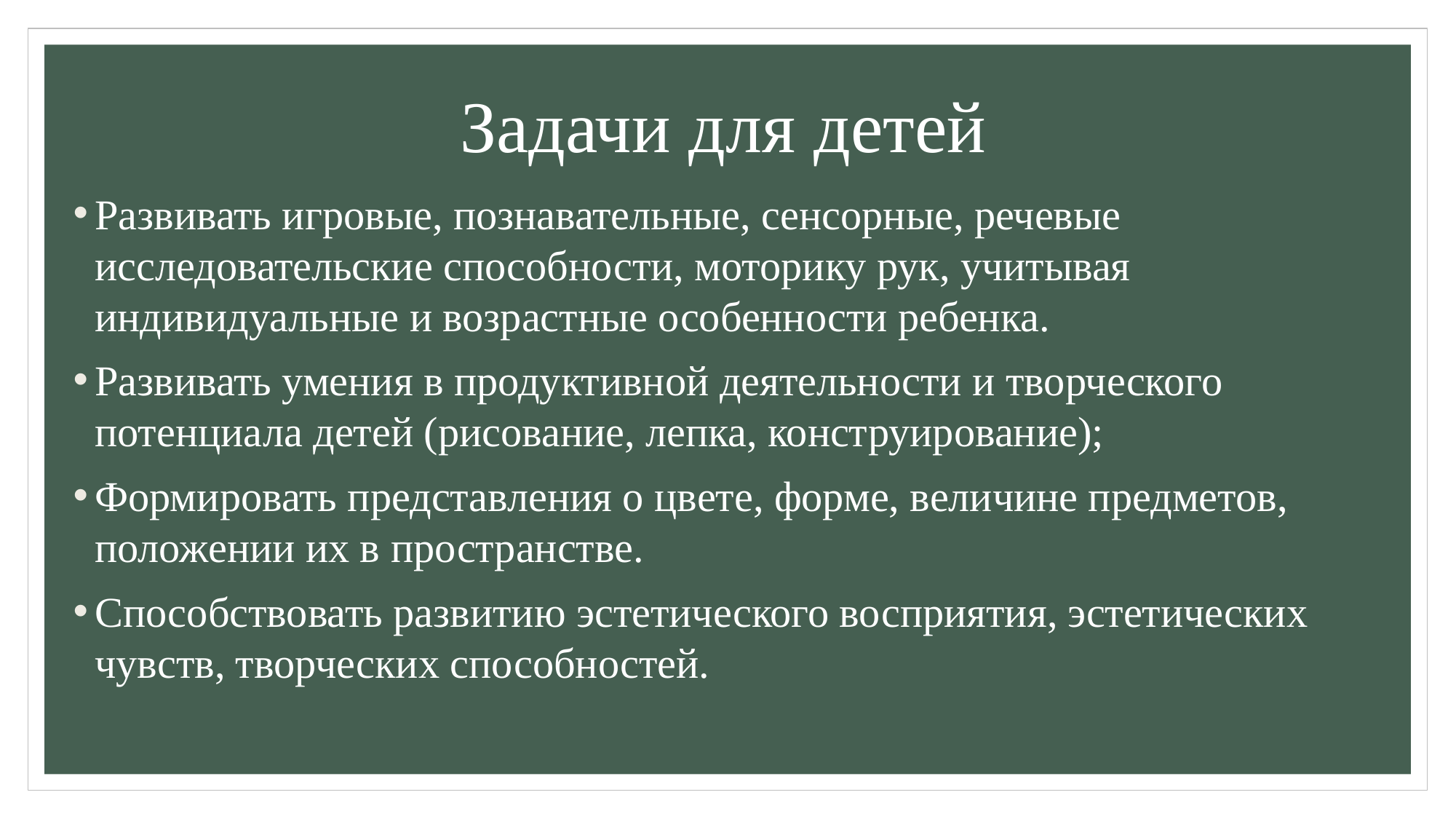

# Задачи для детей
Развивать игровые, познавательные, сенсорные, речевые исследовательские способности, моторику рук, учитывая индивидуальные и возрастные особенности ребенка.
Развивать умения в продуктивной деятельности и творческого потенциала детей (рисование, лепка, конструирование);
Формировать представления о цвете, форме, величине предметов, положении их в пространстве.
Способствовать развитию эстетического восприятия, эстетических чувств, творческих способностей.